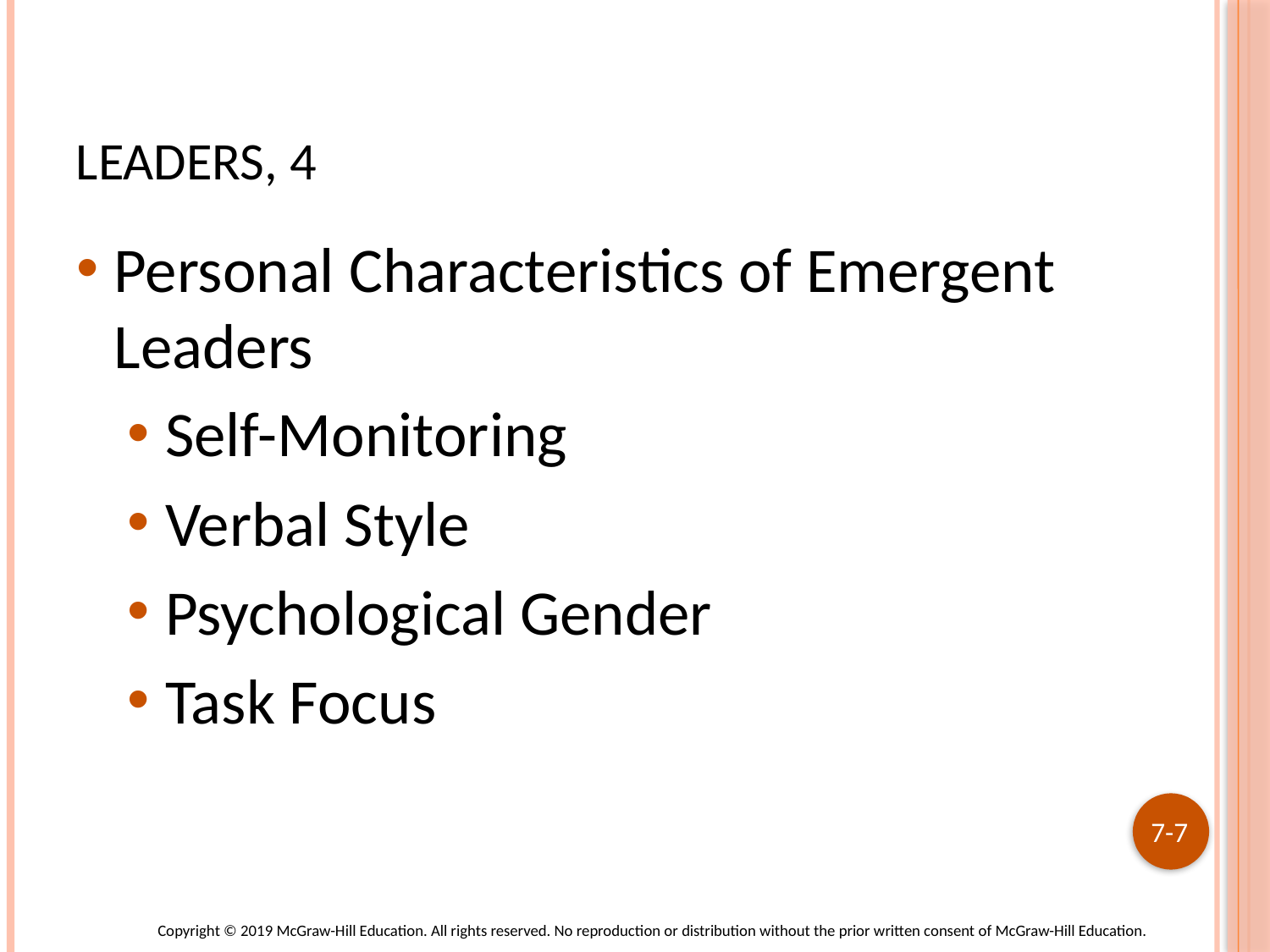

# Leaders, 4
Personal Characteristics of Emergent Leaders
Self-Monitoring
Verbal Style
Psychological Gender
Task Focus